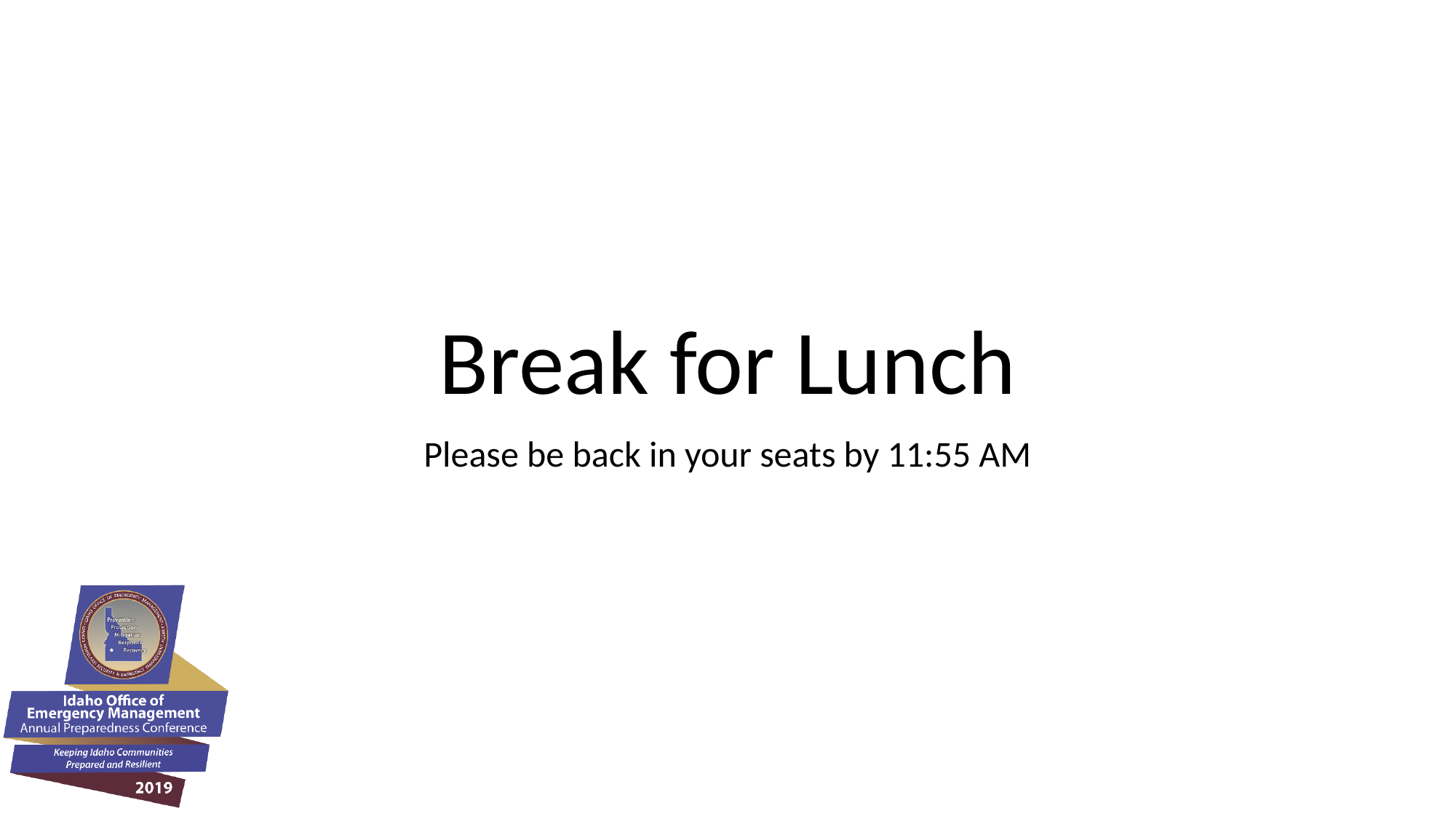

# Break for Lunch
Please be back in your seats by 11:55 AM